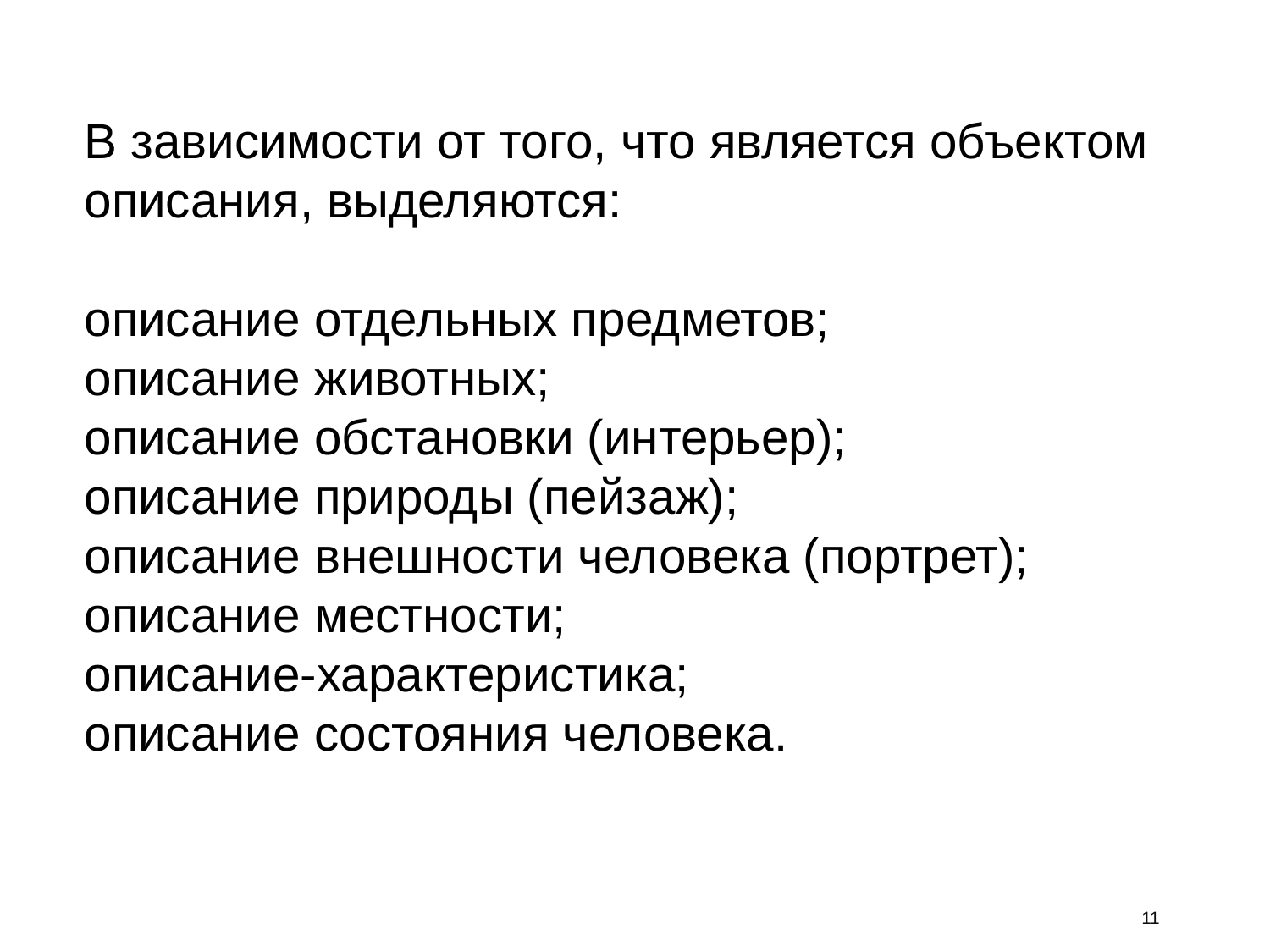

В зависимости от того, что является объектом описания, выделяются:

описание отдельных предметов;
описание животных;
описание обстановки (интерьер);
описание природы (пейзаж);
описание внешности человека (портрет);
описание местности;
описание-характеристика;
описание состояния человека.
11